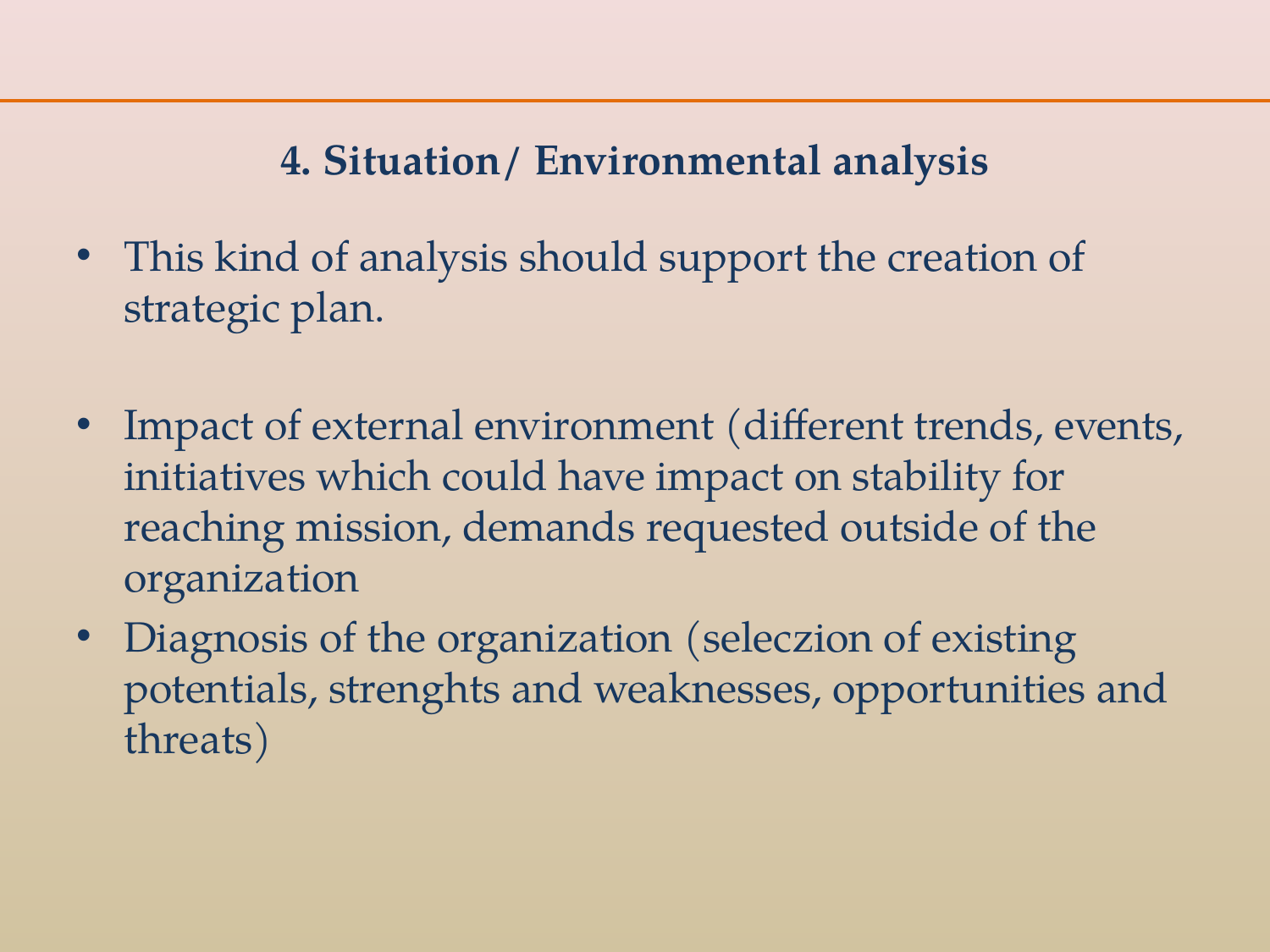

# 4. Situation/ Environmental analysis
This kind of analysis should support the creation of strategic plan.

Impact of external environment (different trends, events, initiatives which could have impact on stability for reaching mission, demands requested outside of the organization
Diagnosis of the organization (seleczion of existing potentials, strenghts and weaknesses, opportunities and threats)